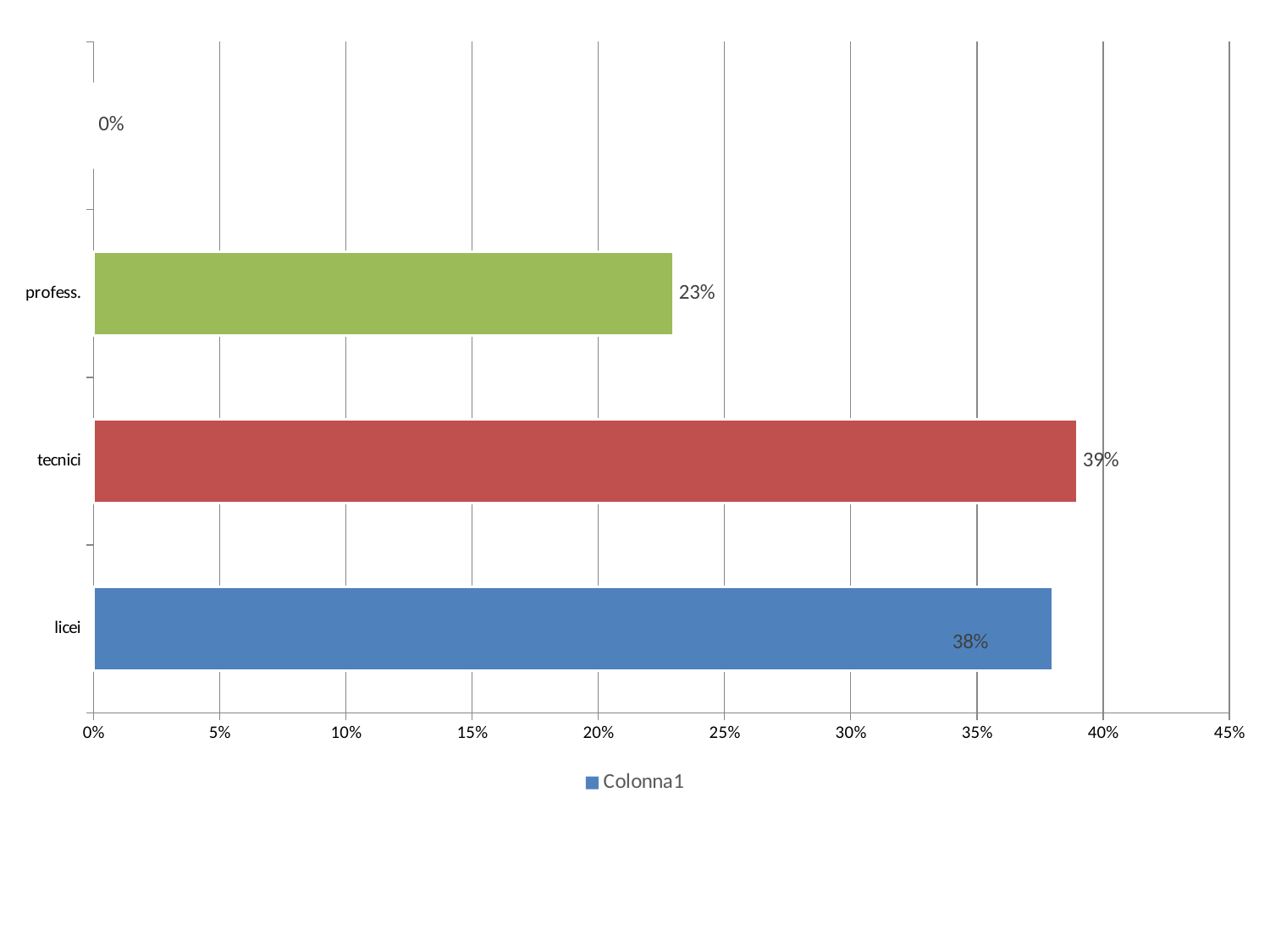

### Chart

| Category | Colonna1 |
|---|---|
| licei | 0.38 |
| tecnici | 0.39 |
| profess. | 0.23 |